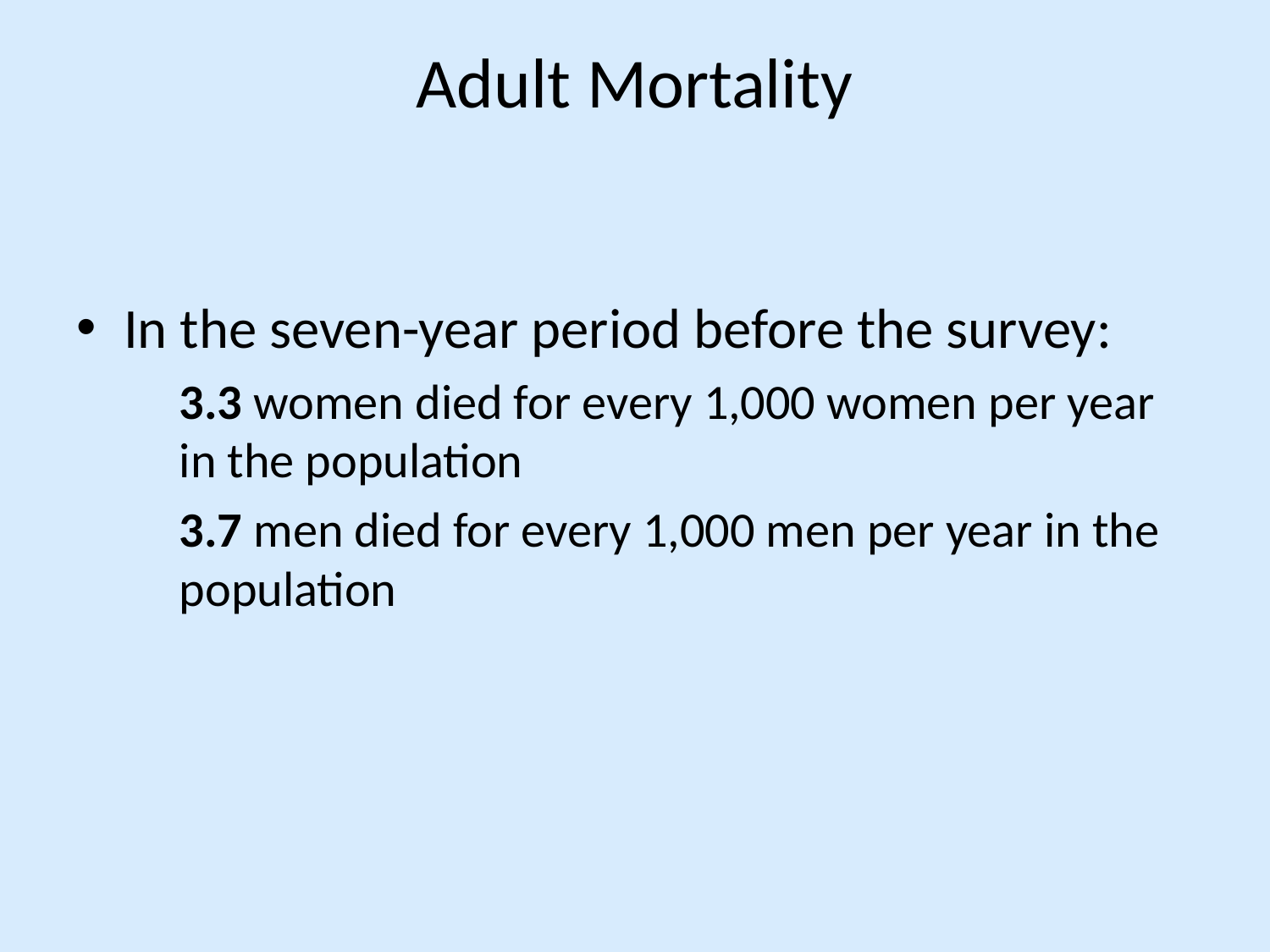

# Adult Mortality
In the seven-year period before the survey:
	3.3 women died for every 1,000 women per year in the population
	3.7 men died for every 1,000 men per year in the population